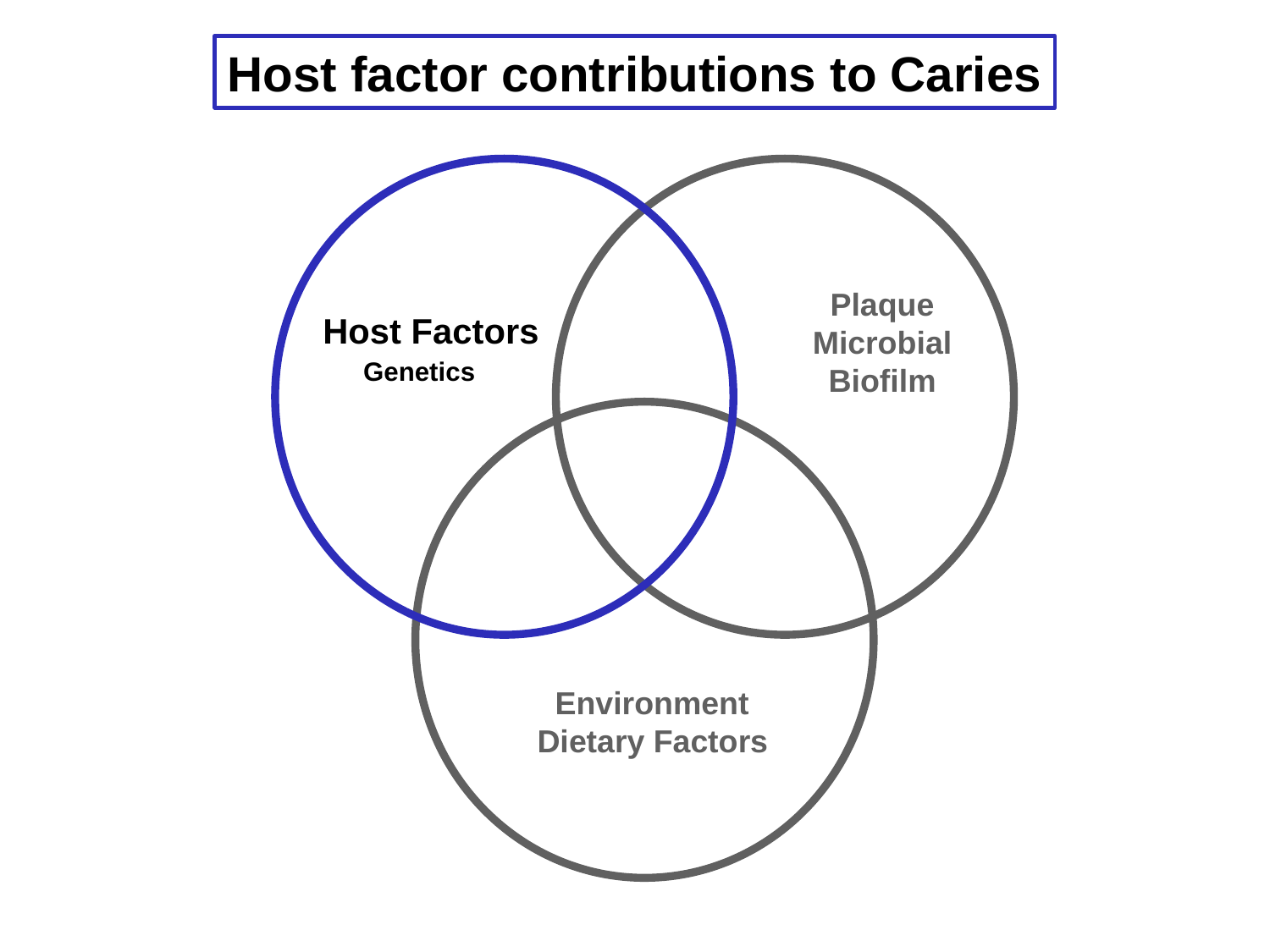

Host factor contributions to Caries

Plaque
Microbial Biofilm
Host Factors
Genetics

  Environment
Dietary Factors